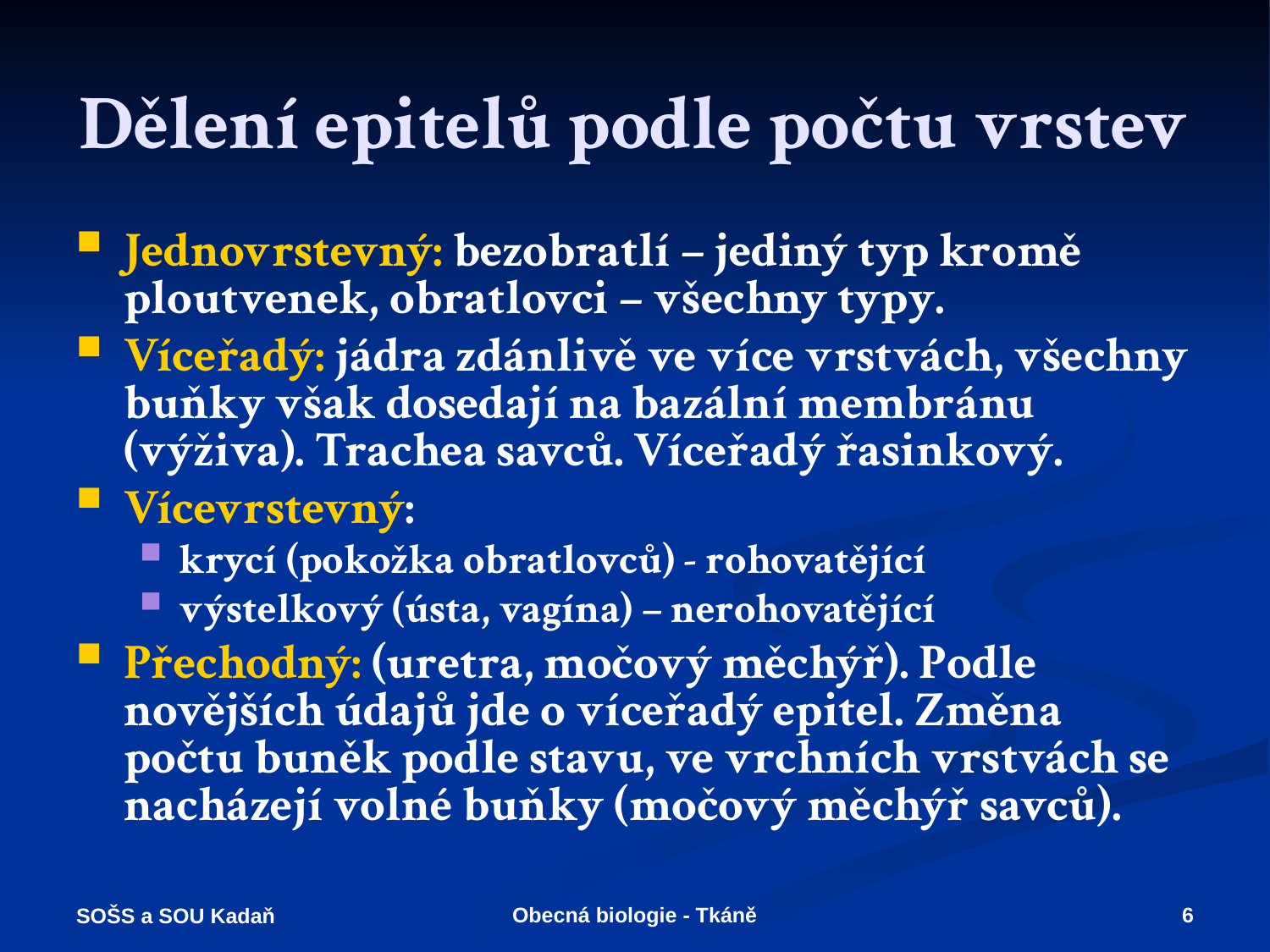

# Dělení epitelů podle počtu vrstev
Jednovrstevný: bezobratlí – jediný typ kromě ploutvenek, obratlovci – všechny typy.
Víceřadý: jádra zdánlivě ve více vrstvách, všechny buňky však dosedají na bazální membránu (výživa). Trachea savců. Víceřadý řasinkový.
Vícevrstevný:
krycí (pokožka obratlovců) - rohovatějící
výstelkový (ústa, vagína) – nerohovatějící
Přechodný: (uretra, močový měchýř). Podle novějších údajů jde o víceřadý epitel. Změna počtu buněk podle stavu, ve vrchních vrstvách se nacházejí volné buňky (močový měchýř savců).
Obecná biologie - Tkáně
6
SOŠS a SOU Kadaň